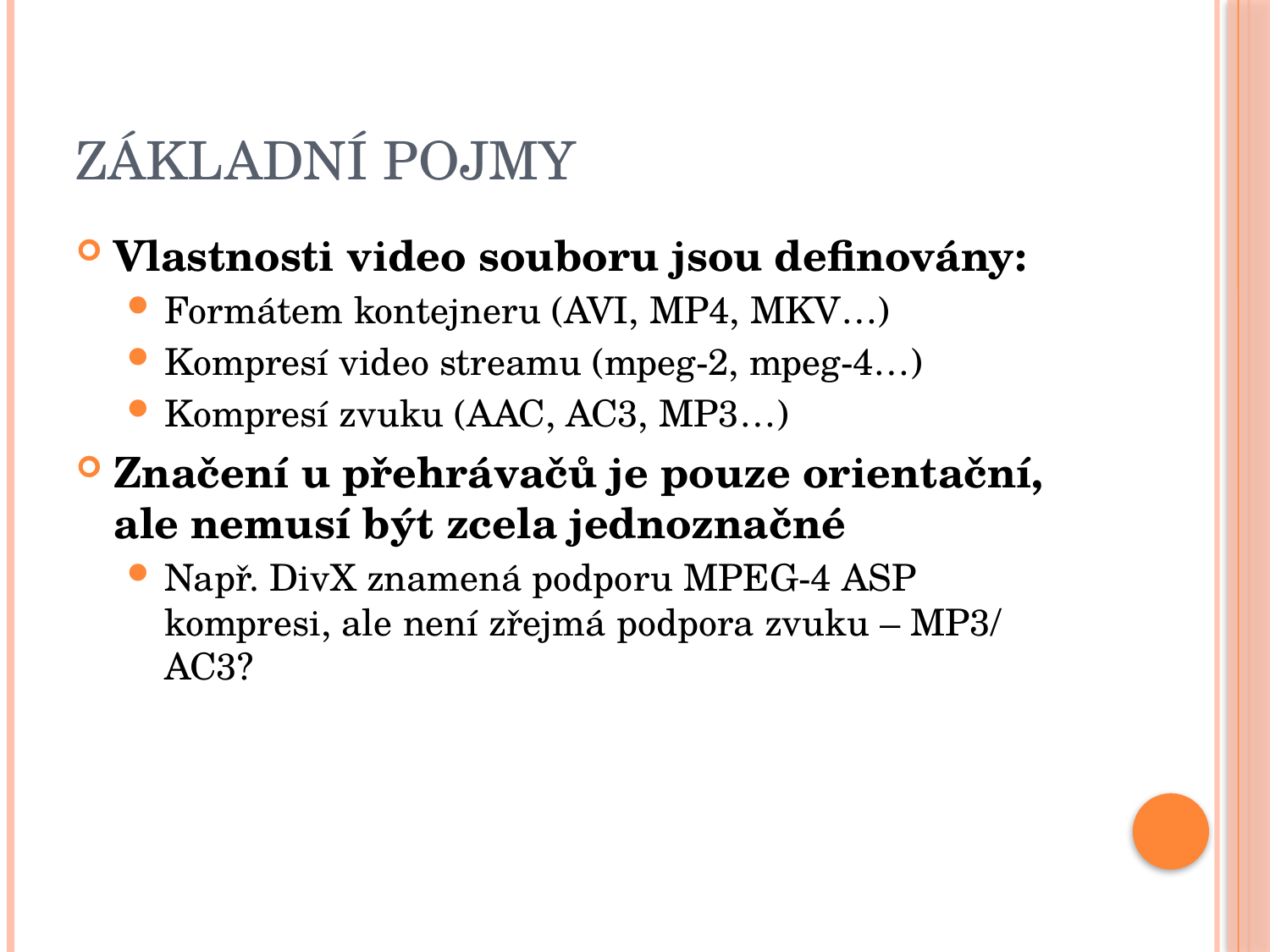

# Základní pojmy
Vlastnosti video souboru jsou definovány:
Formátem kontejneru (AVI, MP4, MKV…)
Kompresí video streamu (mpeg-2, mpeg-4…)
Kompresí zvuku (AAC, AC3, MP3…)
Značení u přehrávačů je pouze orientační, ale nemusí být zcela jednoznačné
Např. DivX znamená podporu MPEG-4 ASP kompresi, ale není zřejmá podpora zvuku – MP3/ AC3?